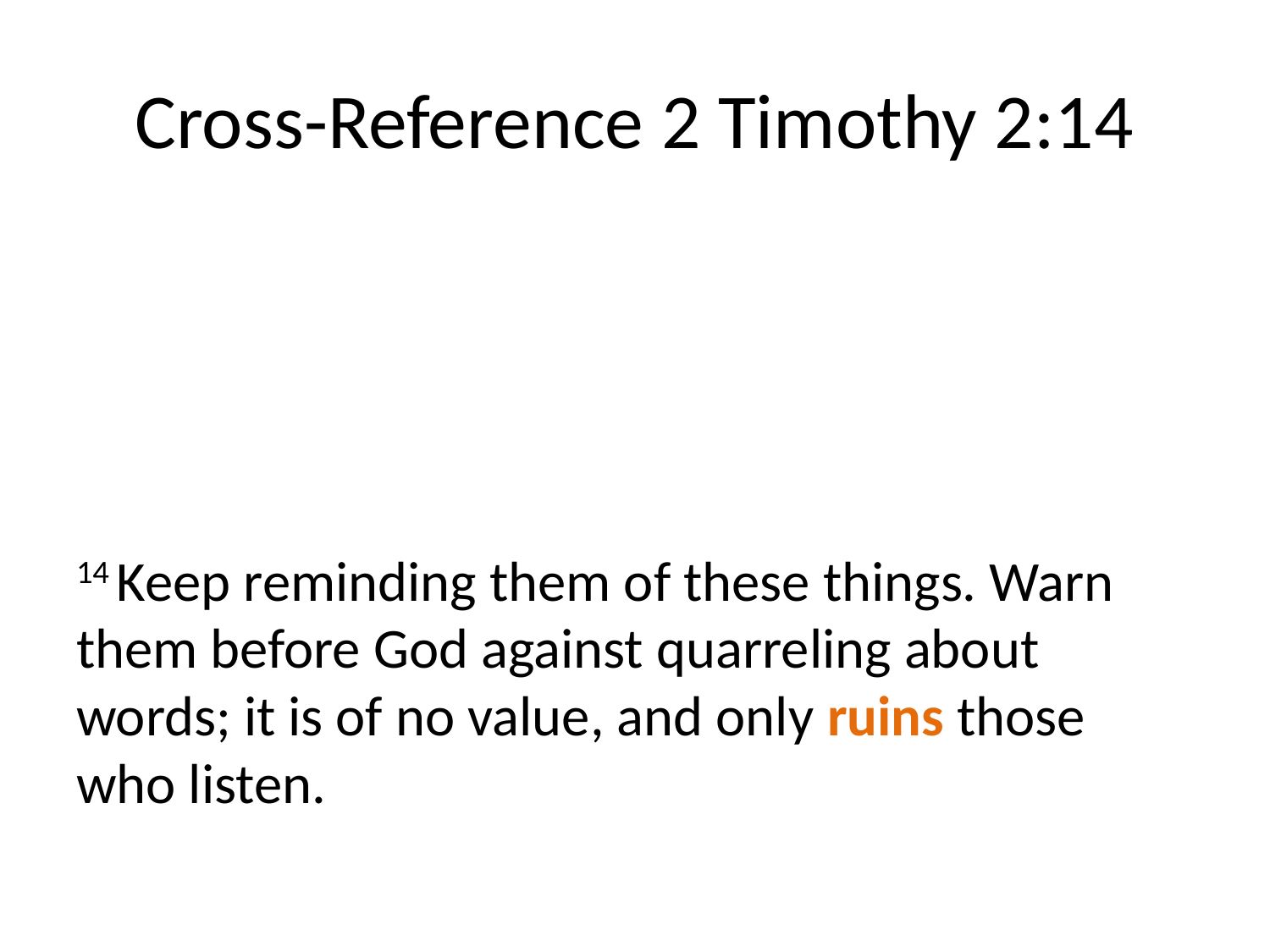

# Cross-Reference 2 Timothy 2:14

14 Keep reminding them of these things. Warn them before God against quarreling about words; it is of no value, and only ruins those who listen.